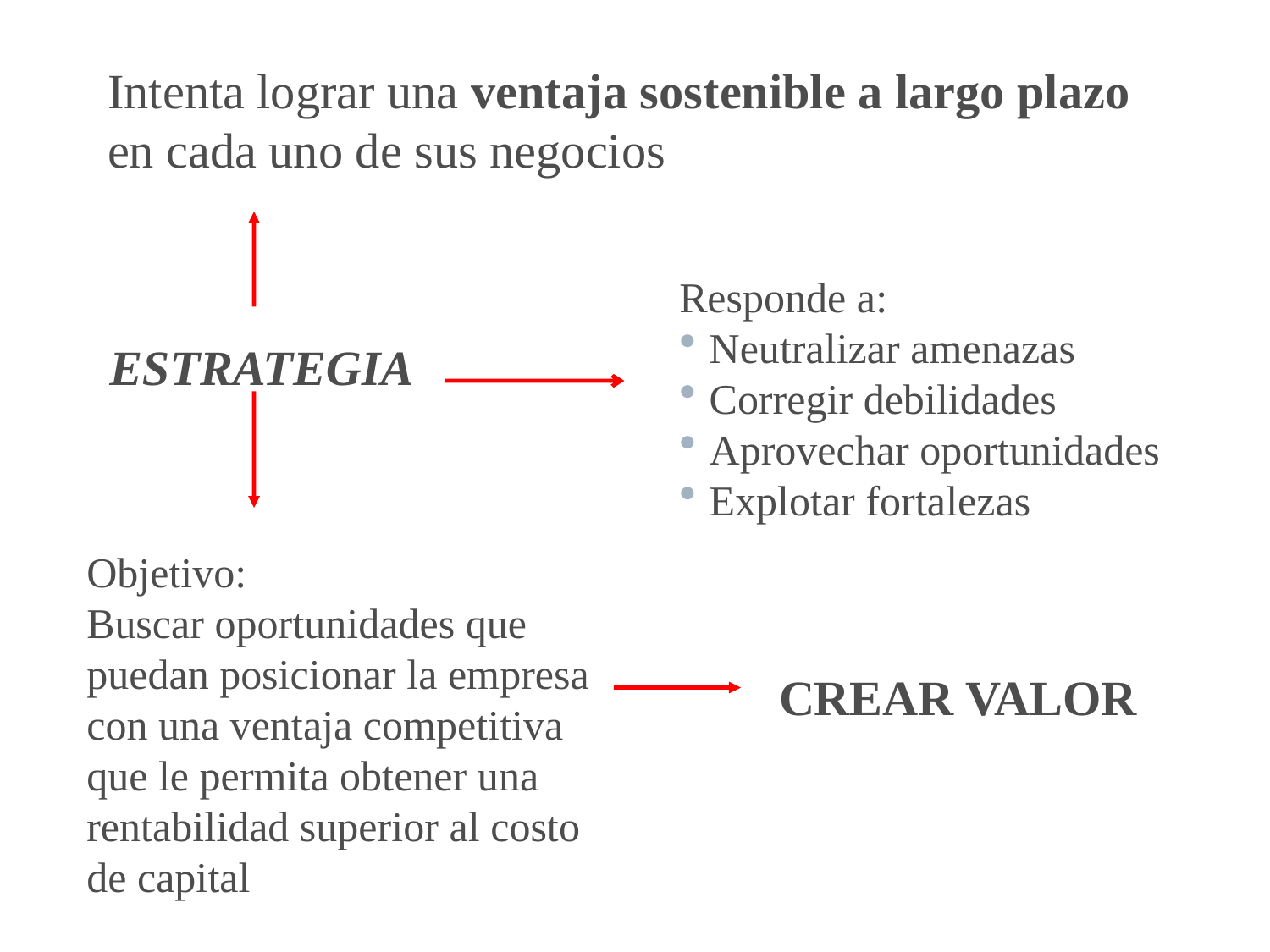

Intenta lograr una ventaja sostenible a largo plazo en cada uno de sus negocios

Responde a:
Neutralizar amenazas
Corregir debilidades
Aprovechar oportunidades
Explotar fortalezas
ESTRATEGIA

Objetivo:
Buscar oportunidades que puedan posicionar la empresa con una ventaja competitiva que le permita obtener una rentabilidad superior al costo de capital
CREAR VALOR